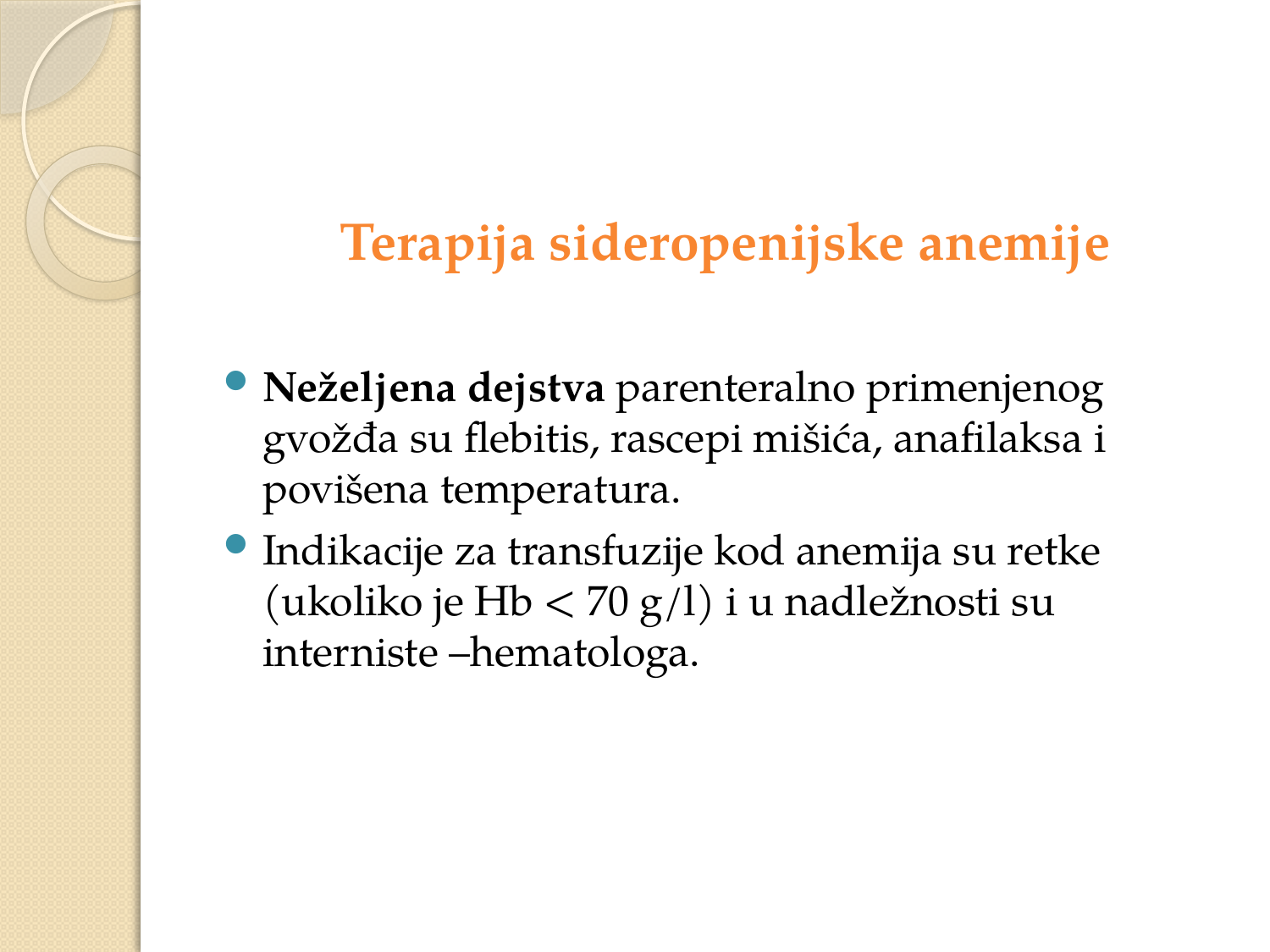

#
Terapija sideropenijske anemije

Neželjena dejstva parenteralno primenjenog gvožđa su flebitis, rascepi mišića, anafilaksa i povišena temperatura.
Indikacije za transfuzije kod anemija su retke (ukoliko je Hb < 70 g/l) i u nadležnosti su interniste –hematologa.